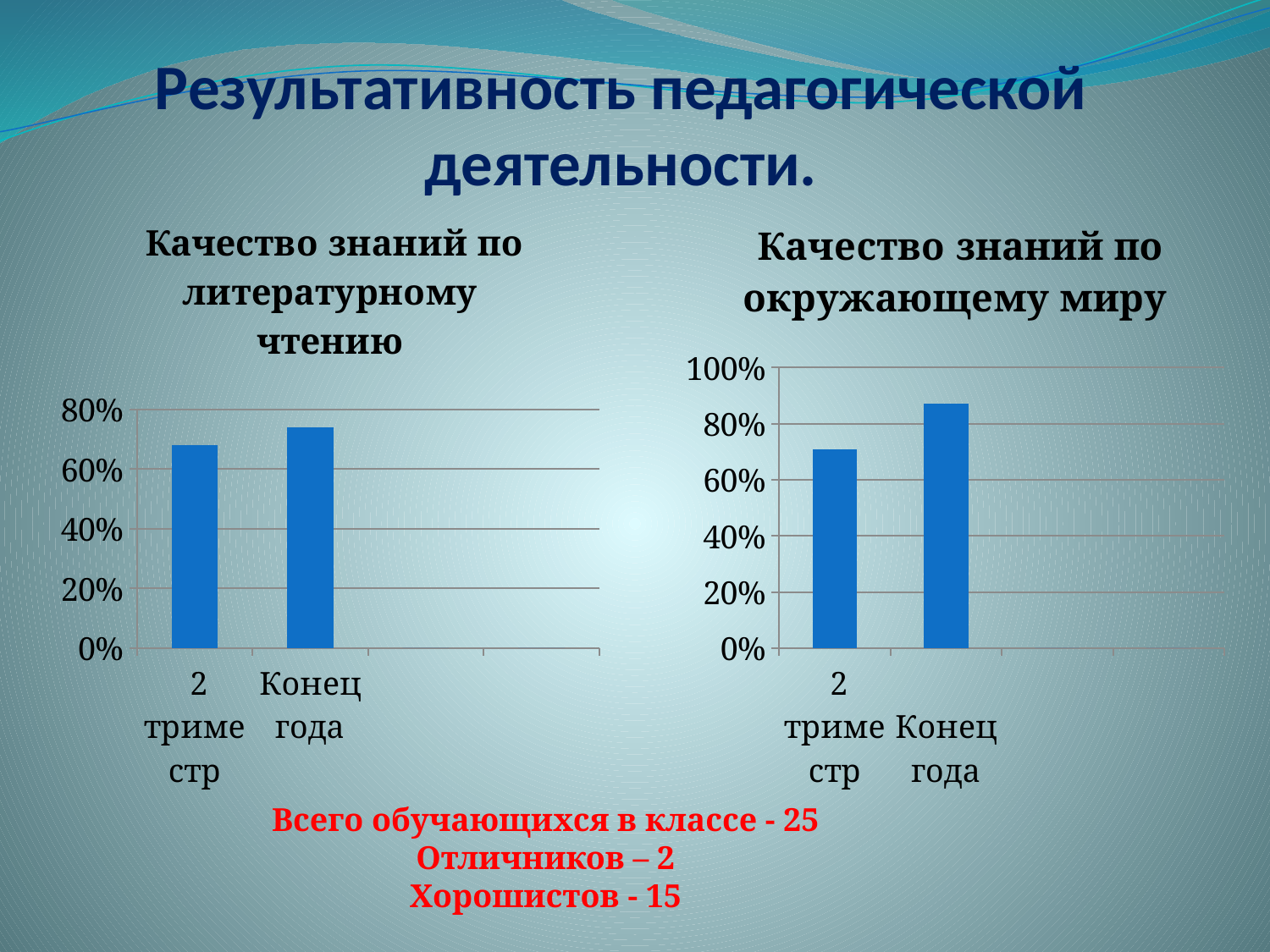

# Результативность педагогической деятельности.

### Chart:  Качество знаний по литературному чтению

| Category |  Качество знаний по литературному чтению |
|---|---|
|  2 триместр | 0.68 |
| Конец года | 0.7400000000000005 |
|   | 0.0 |
|   | 0.0 |

### Chart:  Качество знаний по окружающему миру

| Category |  Качество знаний по окружающему миру |
|---|---|
|  2 триместр | 0.7100000000000005 |
|  Конец года | 0.8700000000000006 |
|   | 0.0 |
|   | 0.0 |
Всего обучающихся в классе - 25
Отличников – 2
Хорошистов - 15